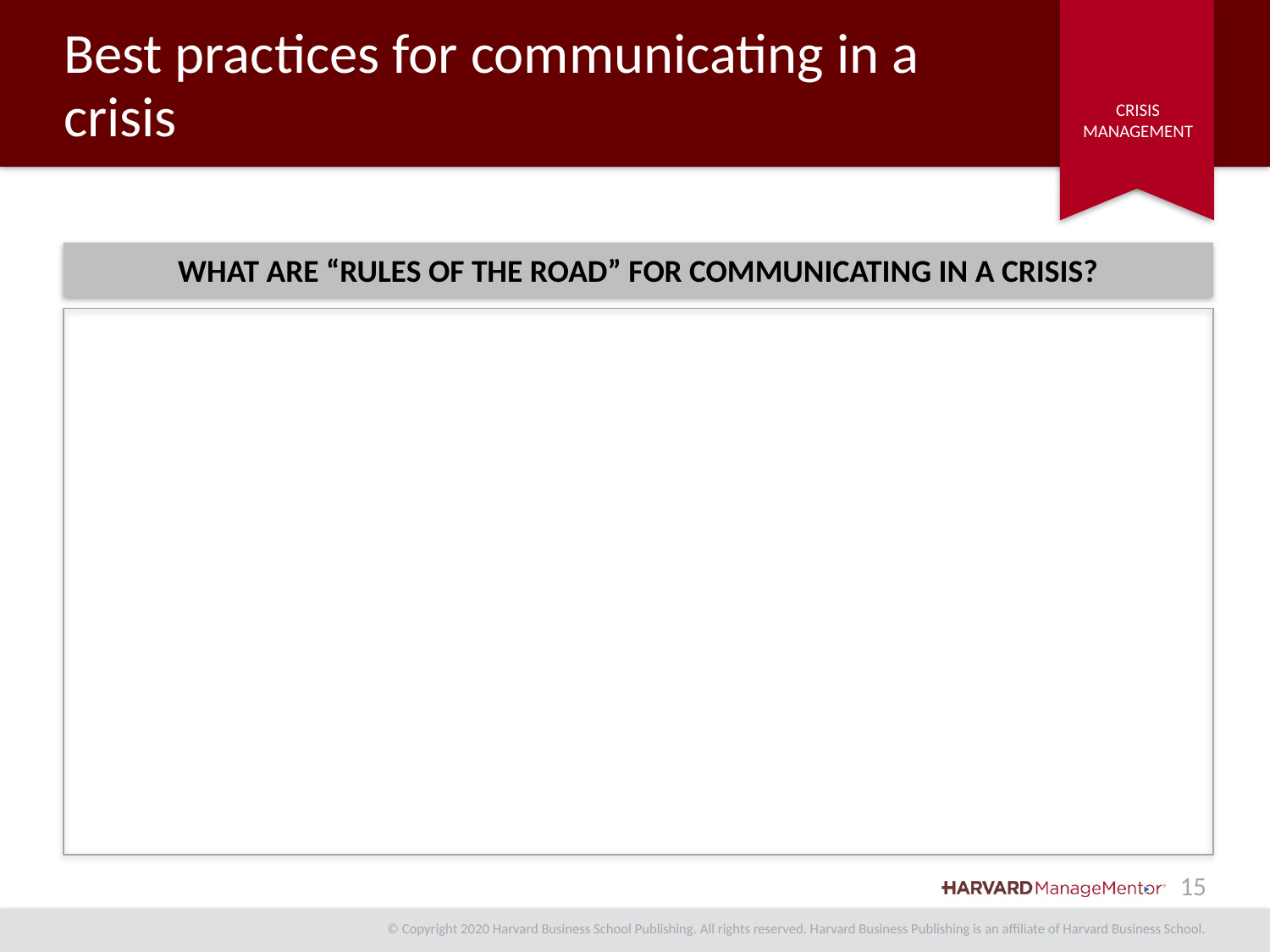

# Best practices for communicating in a crisis
WHAT ARE “RULES OF THE ROAD” FOR COMMUNICATING IN A CRISIS?